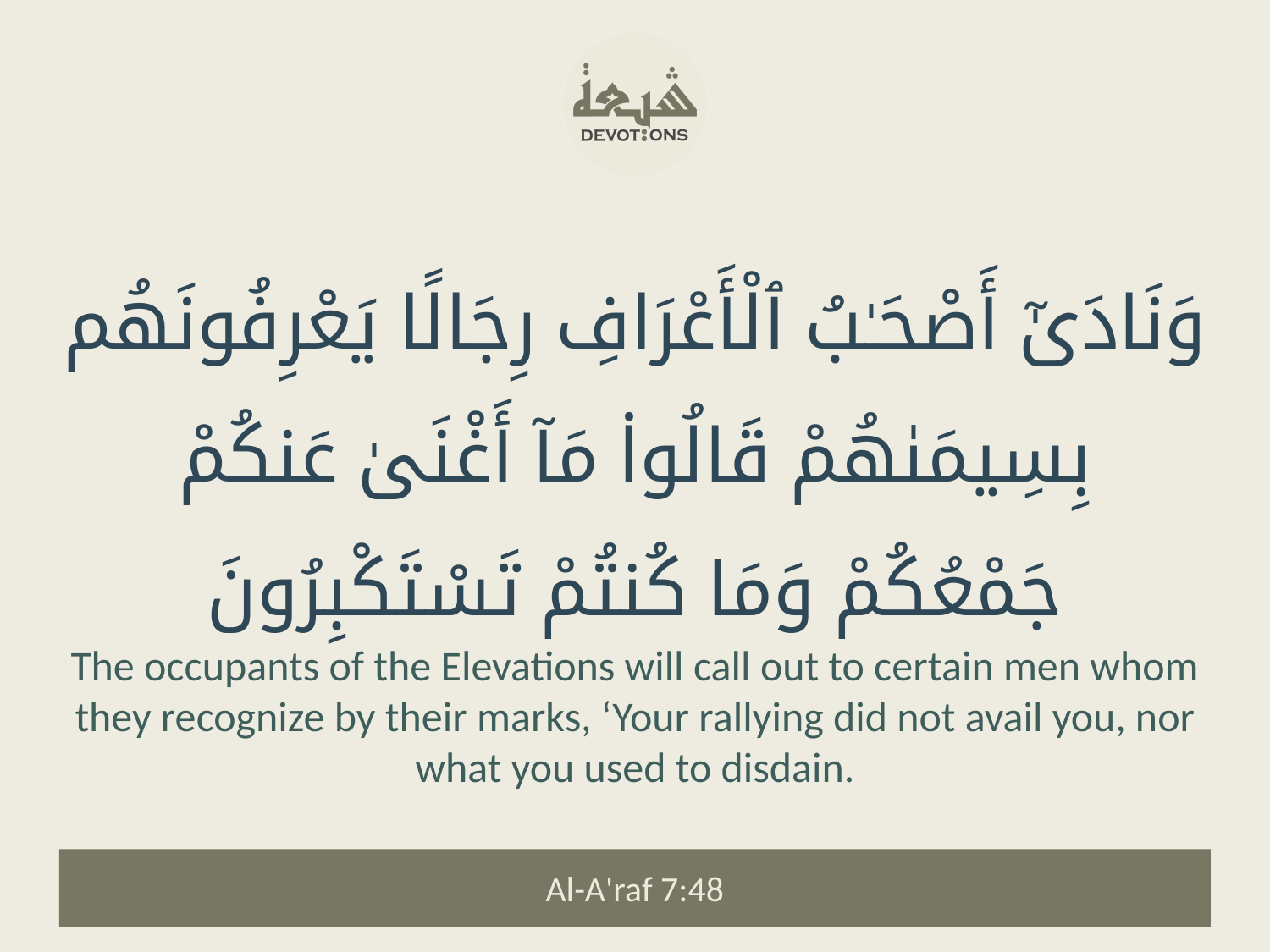

وَنَادَىٰٓ أَصْحَـٰبُ ٱلْأَعْرَافِ رِجَالًا يَعْرِفُونَهُم بِسِيمَىٰهُمْ قَالُوا۟ مَآ أَغْنَىٰ عَنكُمْ جَمْعُكُمْ وَمَا كُنتُمْ تَسْتَكْبِرُونَ
The occupants of the Elevations will call out to certain men whom they recognize by their marks, ‘Your rallying did not avail you, nor what you used to disdain.
Al-A'raf 7:48